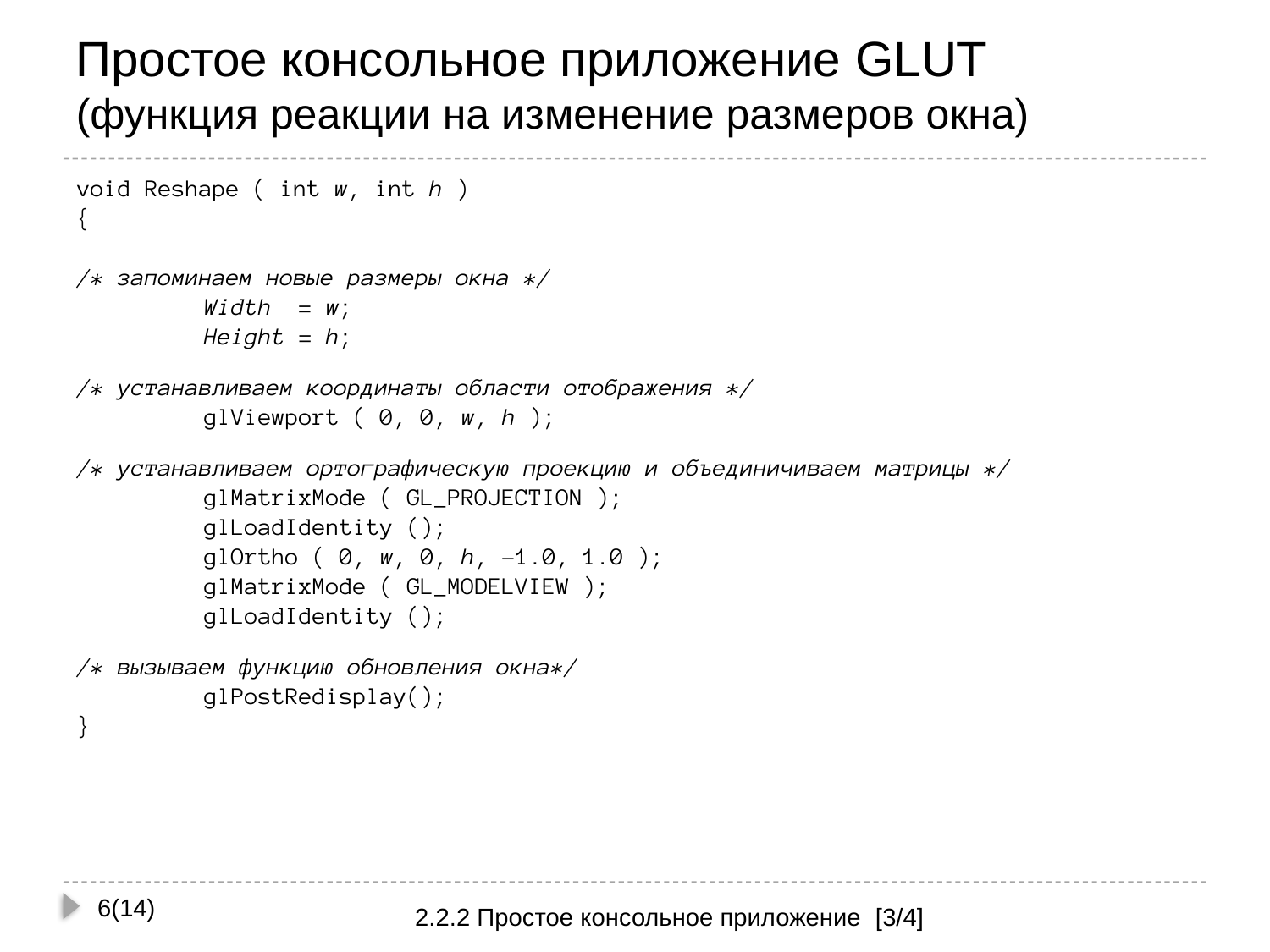

# Простое консольное приложение GLUT (функция реакции на изменение размеров окна)
void Reshape ( int w, int h )
{

/* запоминаем новые размеры окна */
	Width  = w;
	Height = h;
/* устанавливаем координаты области отображения */
	glViewport ( 0, 0, w, h );
/* устанавливаем ортографическую проекцию и объединичиваем матрицы */
	glMatrixMode ( GL_PROJECTION );
	glLoadIdentity ();
	glOrtho ( 0, w, 0, h, -1.0, 1.0 );
	glMatrixMode ( GL_MODELVIEW );
	glLoadIdentity ();
/* вызываем функцию обновления окна*/
	glPostRedisplay();
}
6(14)
2.2.2 Простое консольное приложение  [3/4]